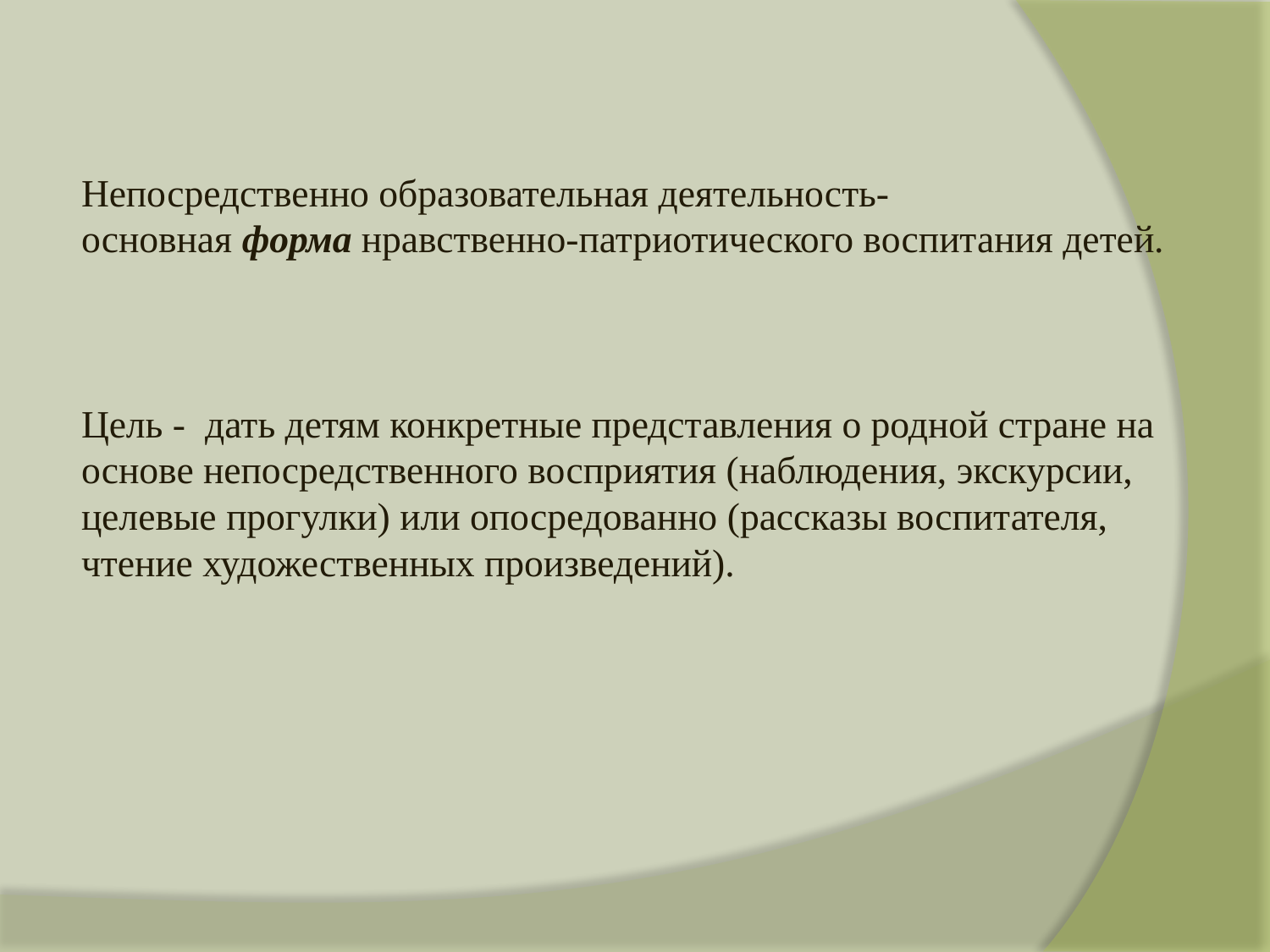

# Непосредственно образовательная деятельность-  основная форма нравственно-патриотического воспитания детей. Цель -  дать детям конкретные представления о родной стране на основе непосредственного восприятия (наблюдения, экскурсии, целевые прогулки) или опосредованно (рассказы воспитателя, чтение художественных произведений).